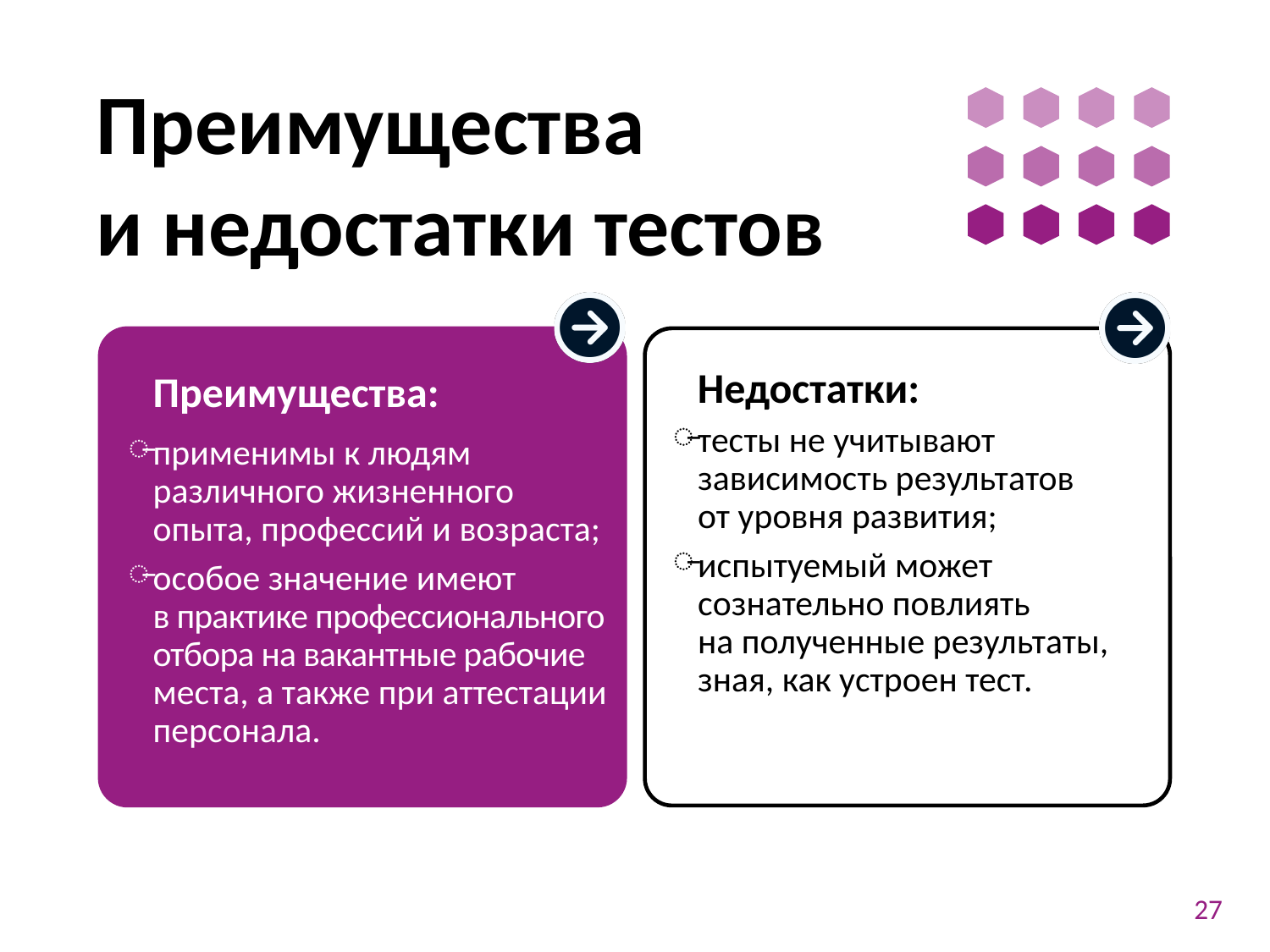

# Преимущества и недостатки тестов

Преимущества:
применимы к людям различного жизненного опыта, профессий и возраста;
особое значение имеют
в практике профессионального отбора на вакантные рабочие места, а также при аттестации персонала.
Недостатки:
тесты не учитывают зависимость результатов
от уровня развития;
испытуемый может сознательно повлиять
на полученные результаты, зная, как устроен тест.
27